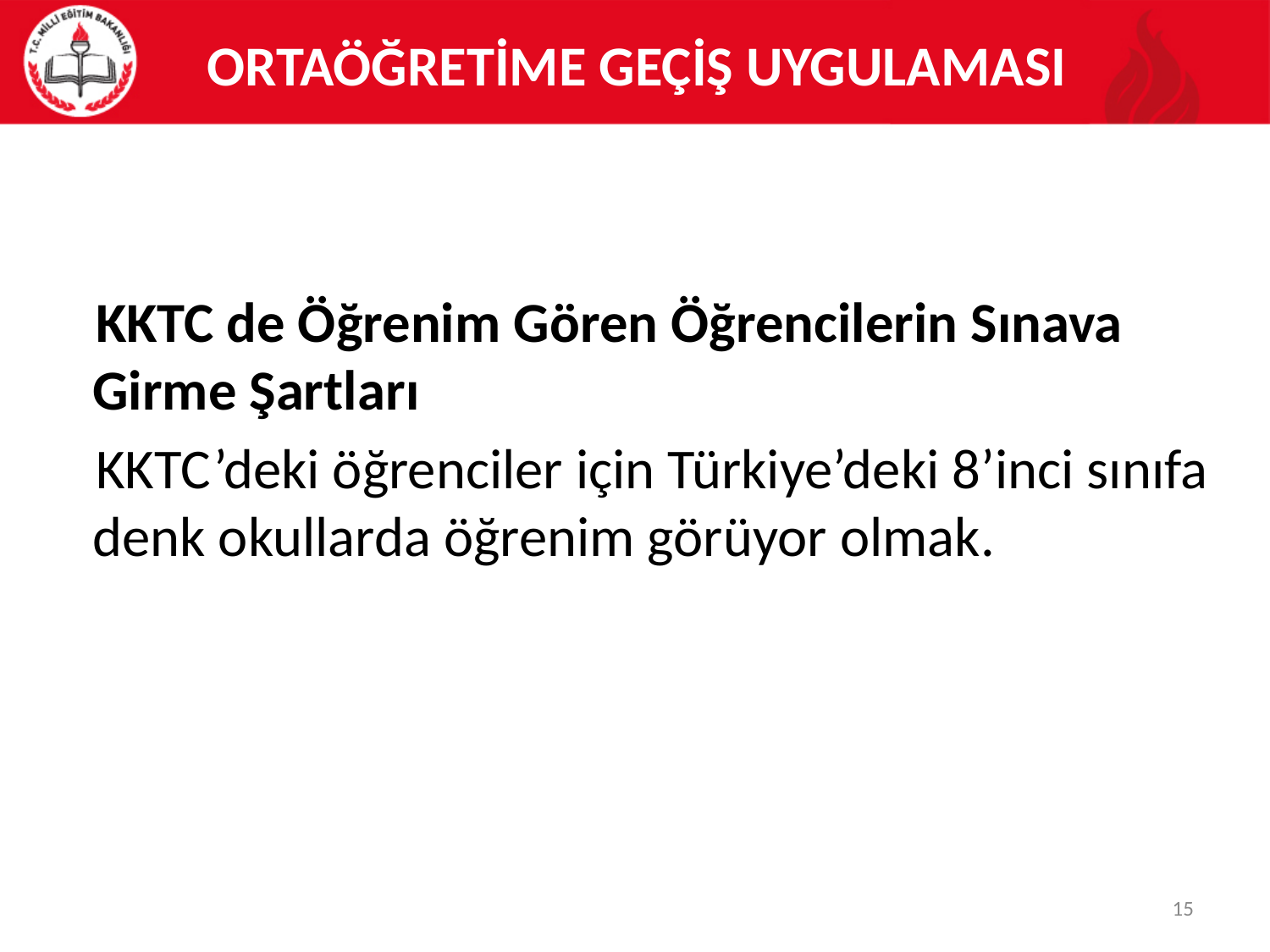

# ORTAÖĞRETİME GEÇİŞ UYGULAMASI
    KKTC de Öğrenim Gören Öğrencilerin Sınava Girme Şartları
    KKTC’deki öğrenciler için Türkiye’deki 8’inci sınıfa denk okullarda öğrenim görüyor olmak.

15